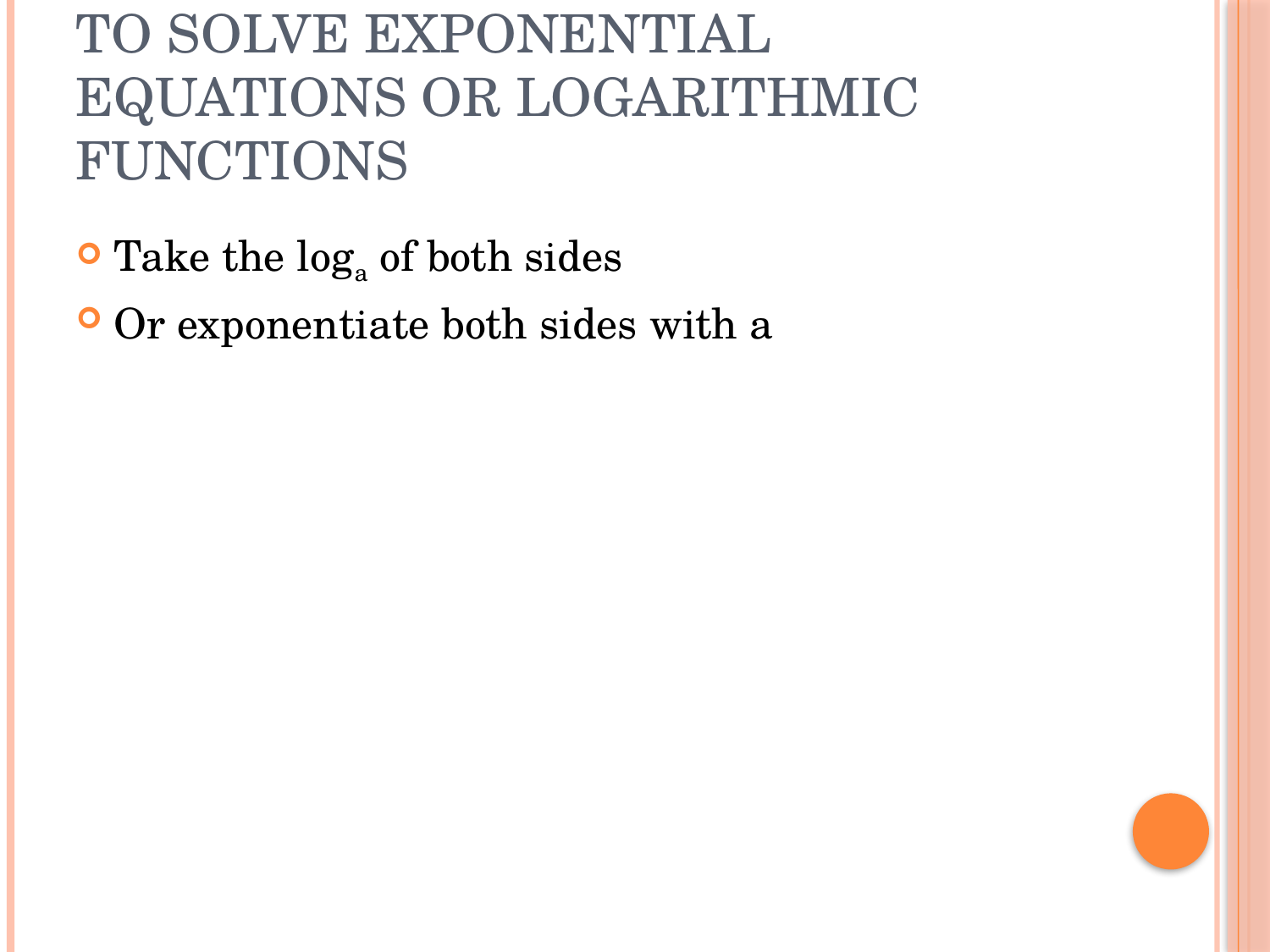

# To solve exponential equations or logarithmic functions
Take the loga of both sides
Or exponentiate both sides with a